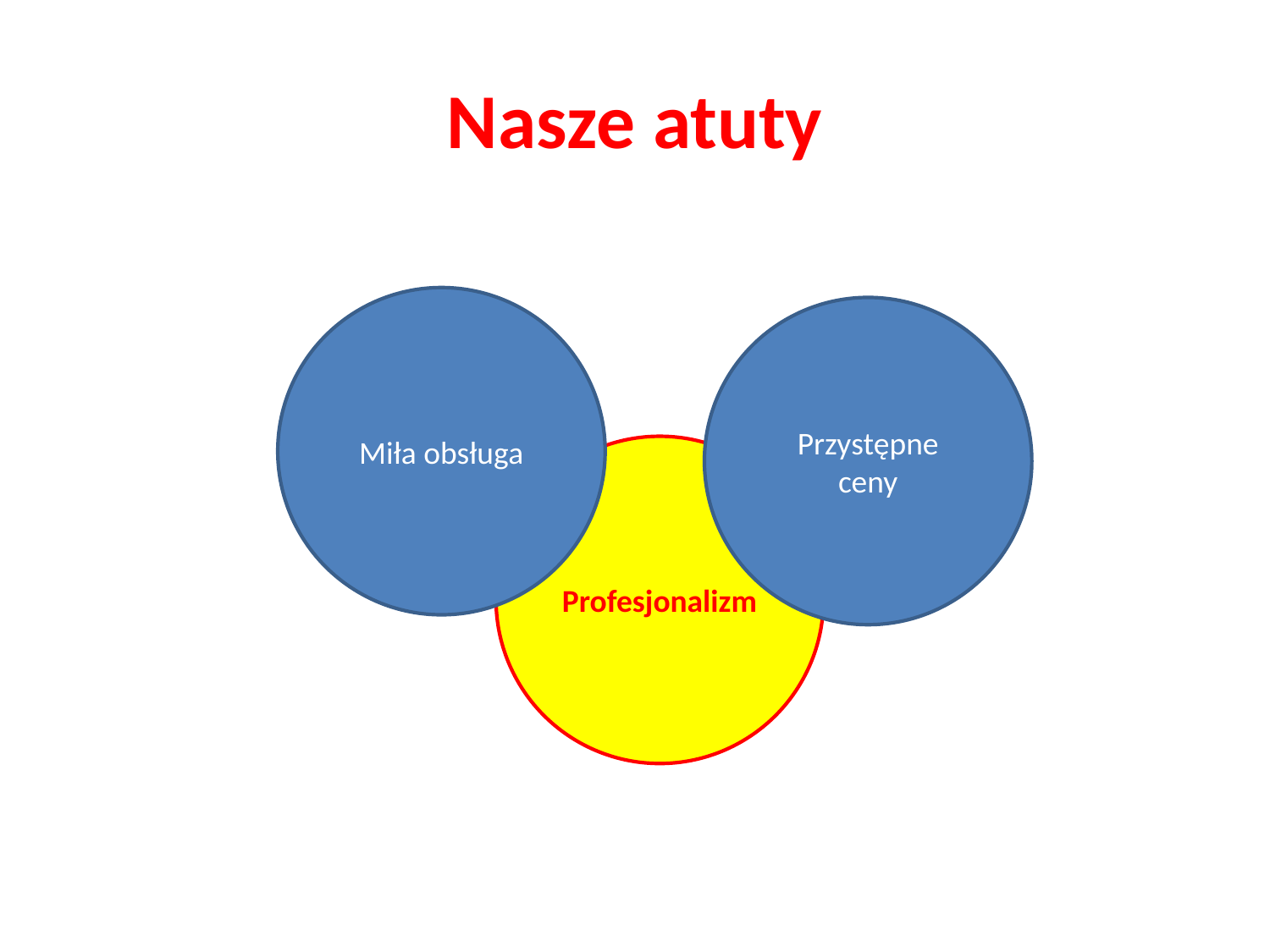

# Nasze atuty
Miła obsługa
Przystępne ceny
Profesjonalizm